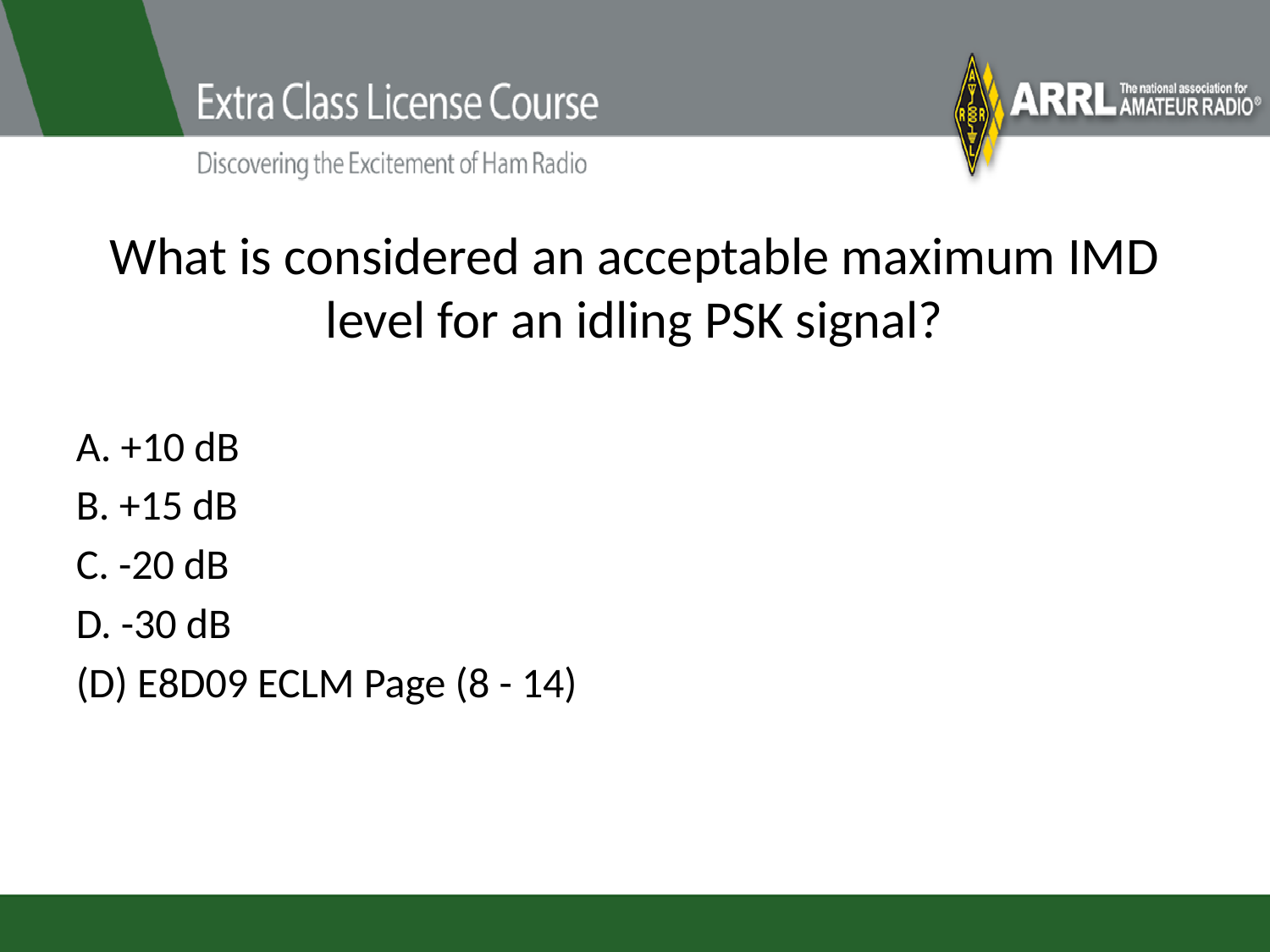

# What is considered an acceptable maximum IMD level for an idling PSK signal?
A. +10 dB
B. +15 dB
C. -20 dB
D. -30 dB
(D) E8D09 ECLM Page (8 - 14)